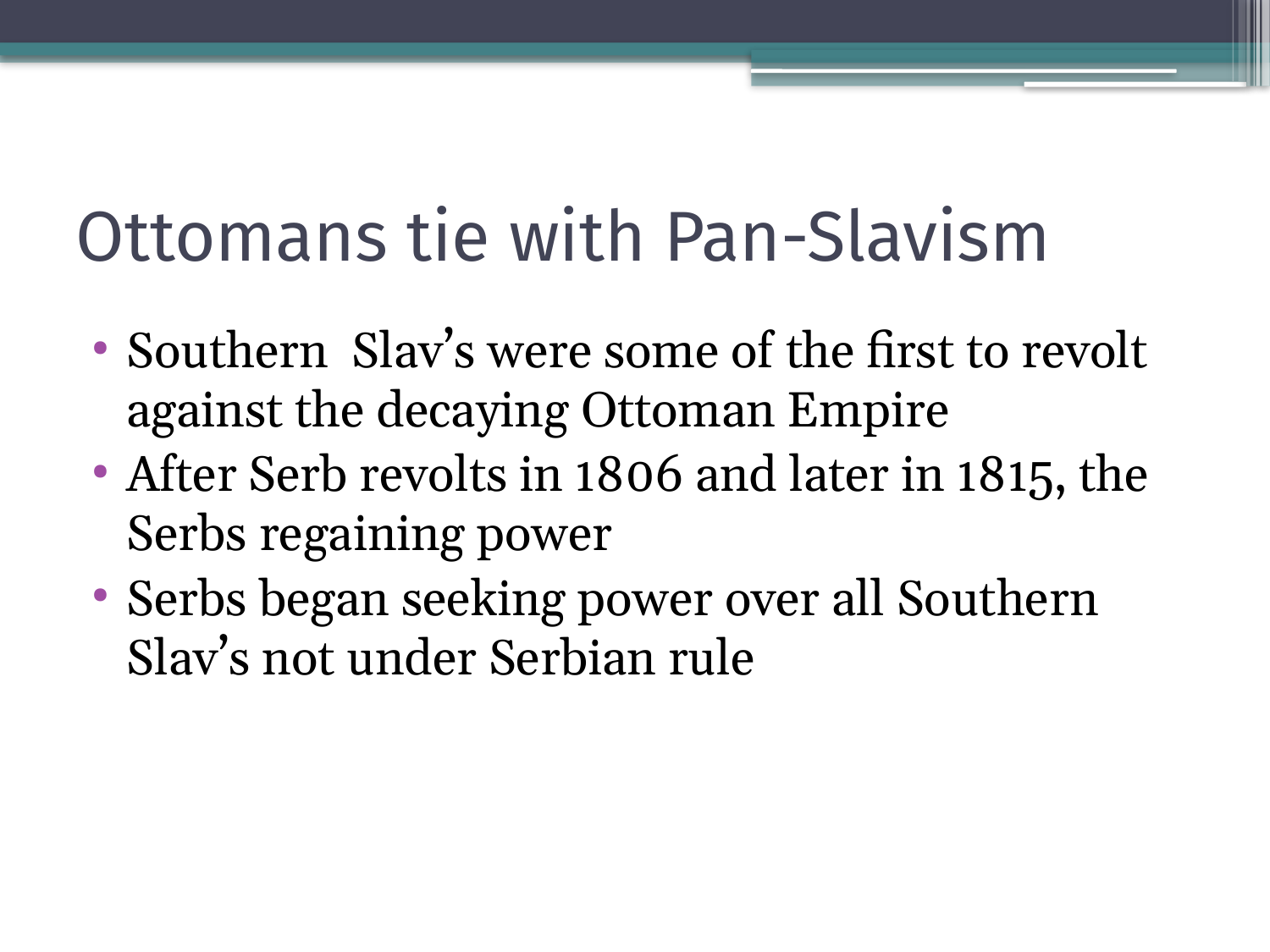

# Ottomans tie with Pan-Slavism
Southern  Slav’s were some of the first to revolt against the decaying Ottoman Empire
After Serb revolts in 1806 and later in 1815, the Serbs regaining power
Serbs began seeking power over all Southern Slav’s not under Serbian rule